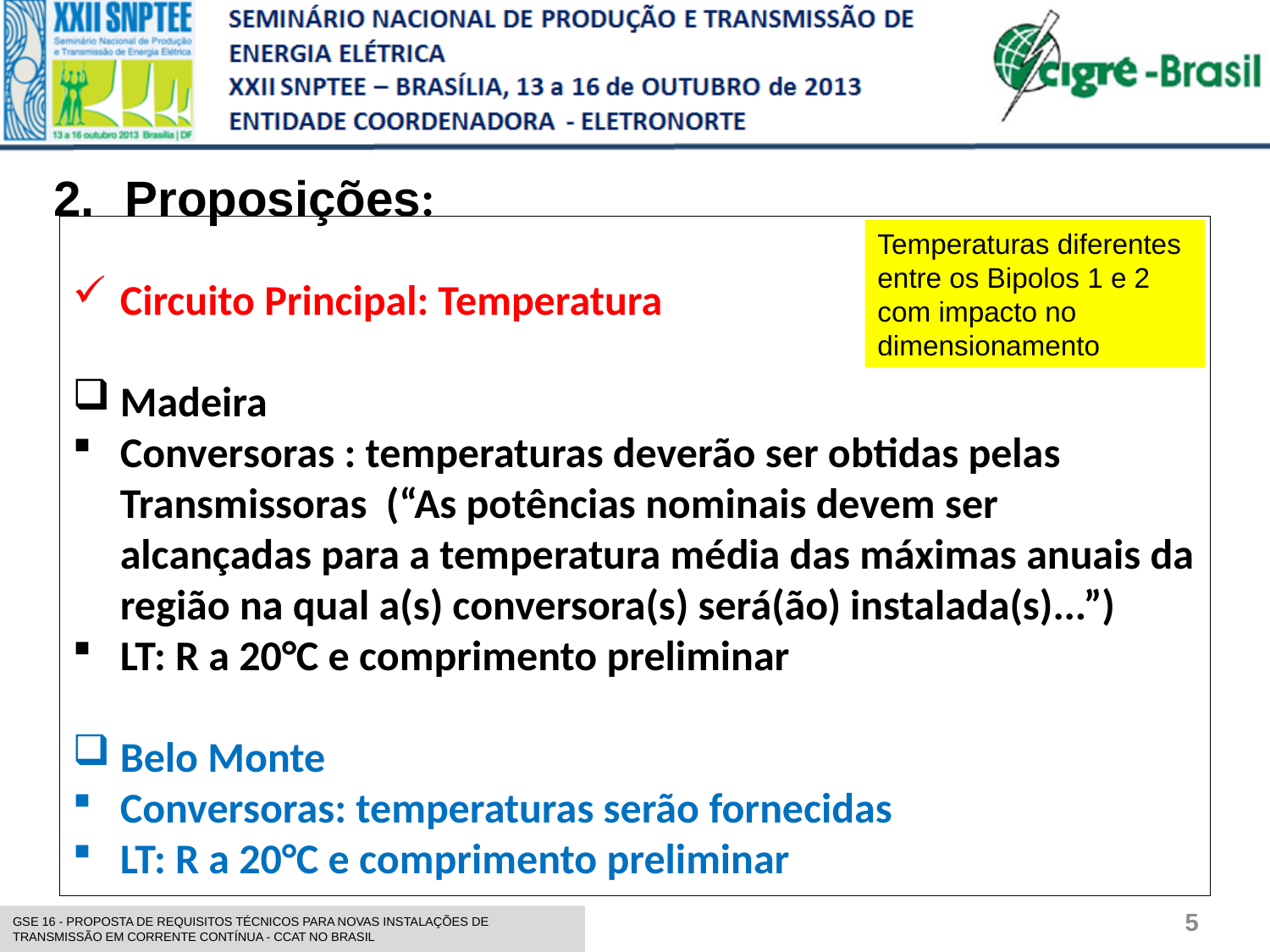

Proposições:

Circuito Principal: Temperatura

Madeira
Conversoras : temperaturas deverão ser obtidas pelas Transmissoras  (“As potências nominais devem ser alcançadas para a temperatura média das máximas anuais da região na qual a(s) conversora(s) será(ão) instalada(s)...”)
LT: R a 20°C e comprimento preliminar

Belo Monte
Conversoras: temperaturas serão fornecidas
LT: R a 20°C e comprimento preliminar
Temperaturas diferentes entre os Bipolos 1 e 2 com impacto no dimensionamento
5